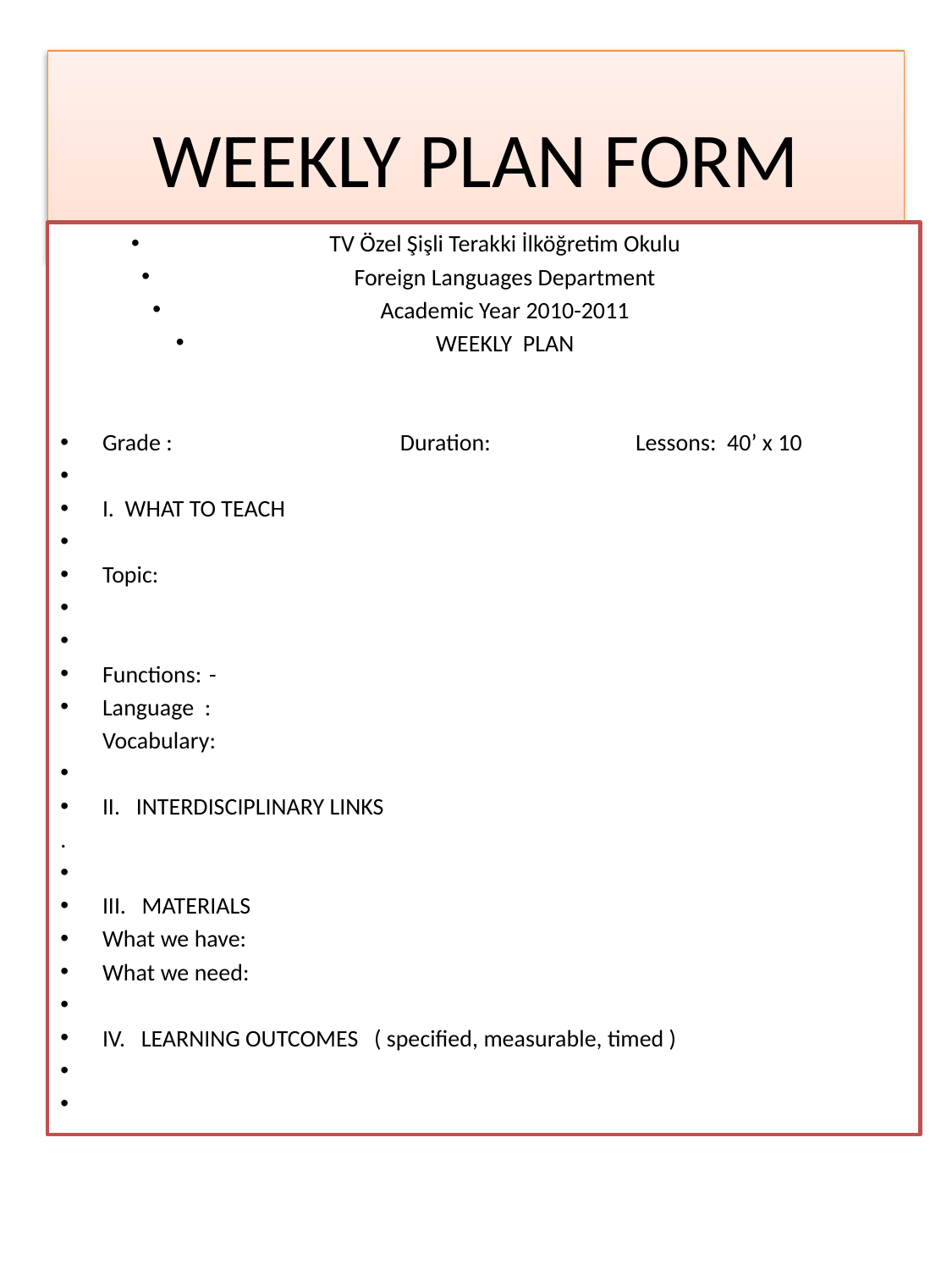

# WEEKLY PLAN FORM
TV Özel Şişli Terakki İlköğretim Okulu
Foreign Languages Department
Academic Year 2010-2011
WEEKLY  PLAN

Grade :                                           Duration:                    	Lessons:  40’ x 10

I.  WHAT TO TEACH

Topic:

Functions:	-
Language  :
	Vocabulary:

II.   INTERDISCIPLINARY LINKS
.

III.   MATERIALS
What we have:
What we need:

IV.   LEARNING OUTCOMES   ( specified, measurable, timed )